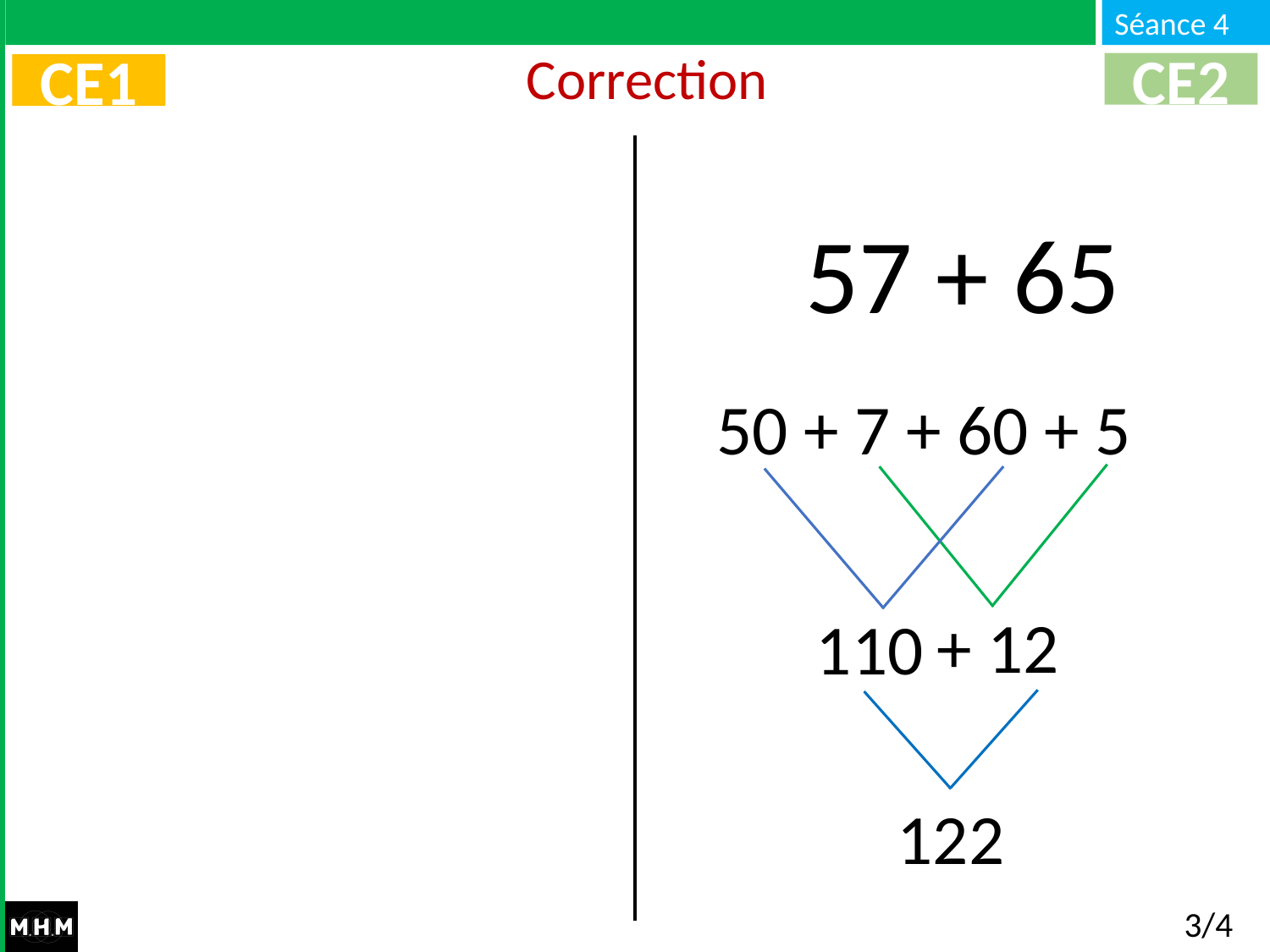

Correction
CE2
CE1
57 + 65
50 + 7 + 60 + 5
+ 12
110
122
3/4